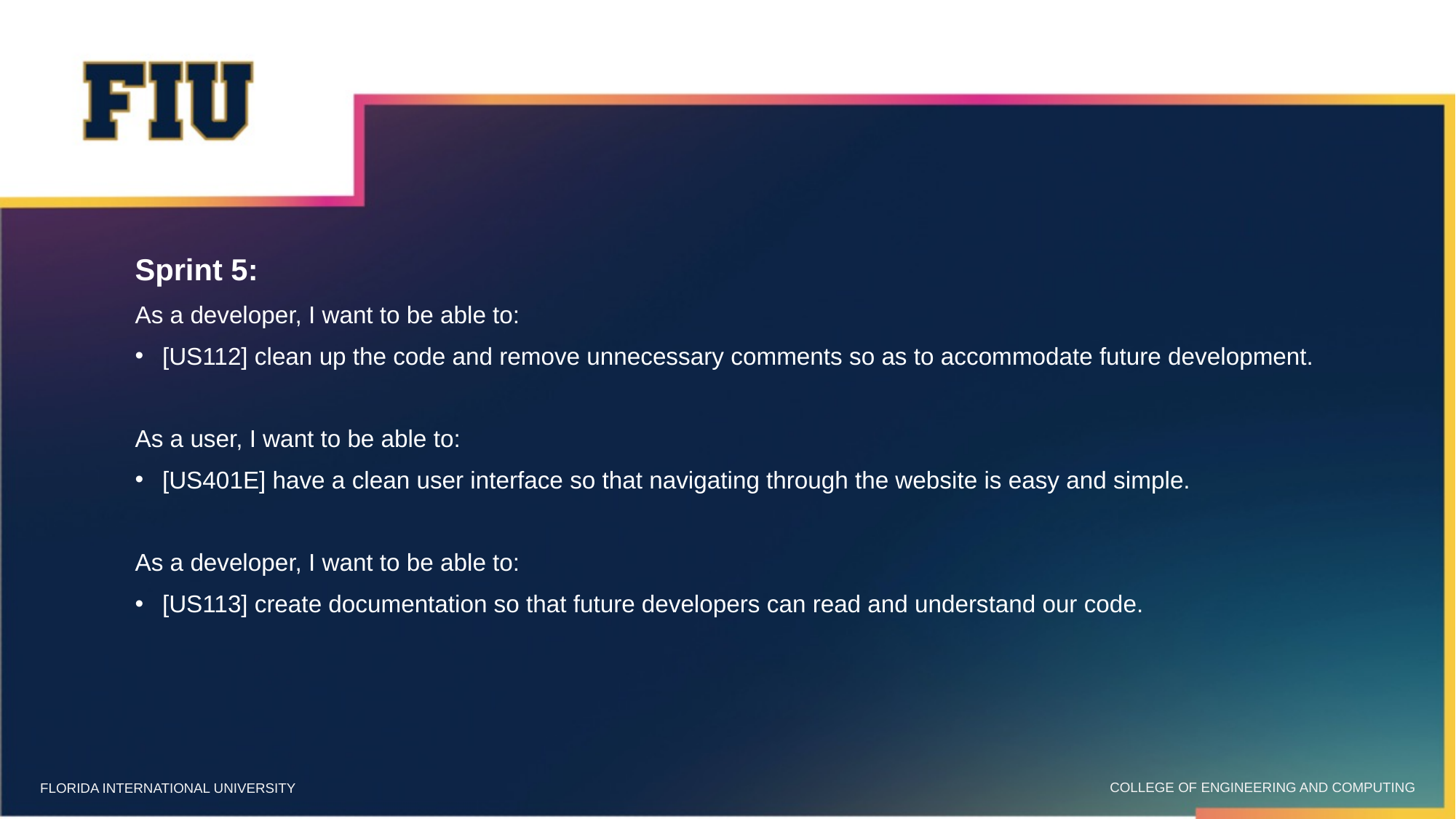

Sprint 5:
As a developer, I want to be able to:
[US112] clean up the code and remove unnecessary comments so as to accommodate future development.

As a user, I want to be able to:
[US401E] have a clean user interface so that navigating through the website is easy and simple.

As a developer, I want to be able to:
[US113] create documentation so that future developers can read and understand our code.